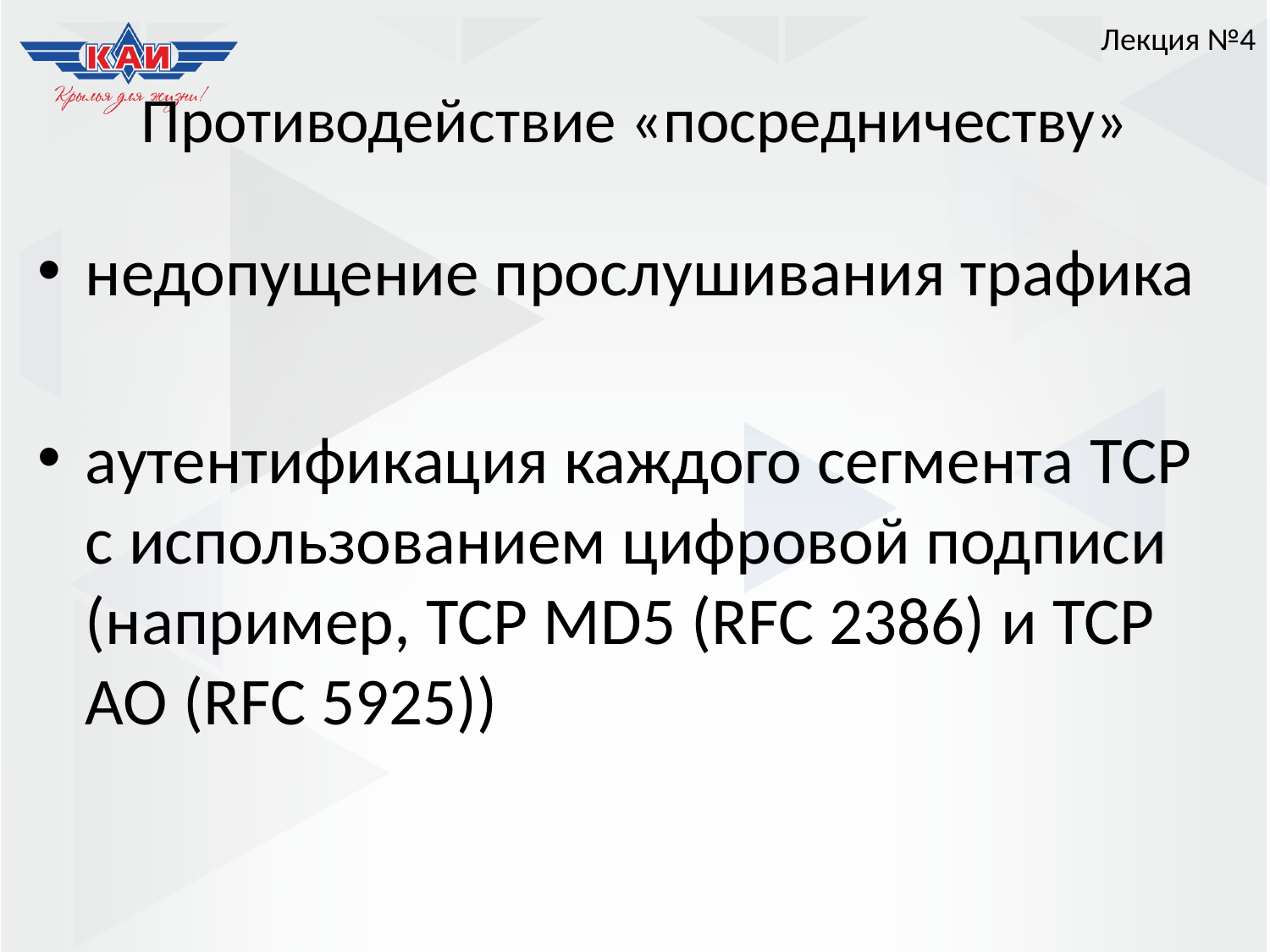

Лекция №4
# Противодействие «посредничеству»
недопущение прослушивания трафика

аутентификация каждого сегмента TCP с использованием цифровой подписи (например, TCP MD5 (RFC 2386) и TCP AO (RFC 5925))